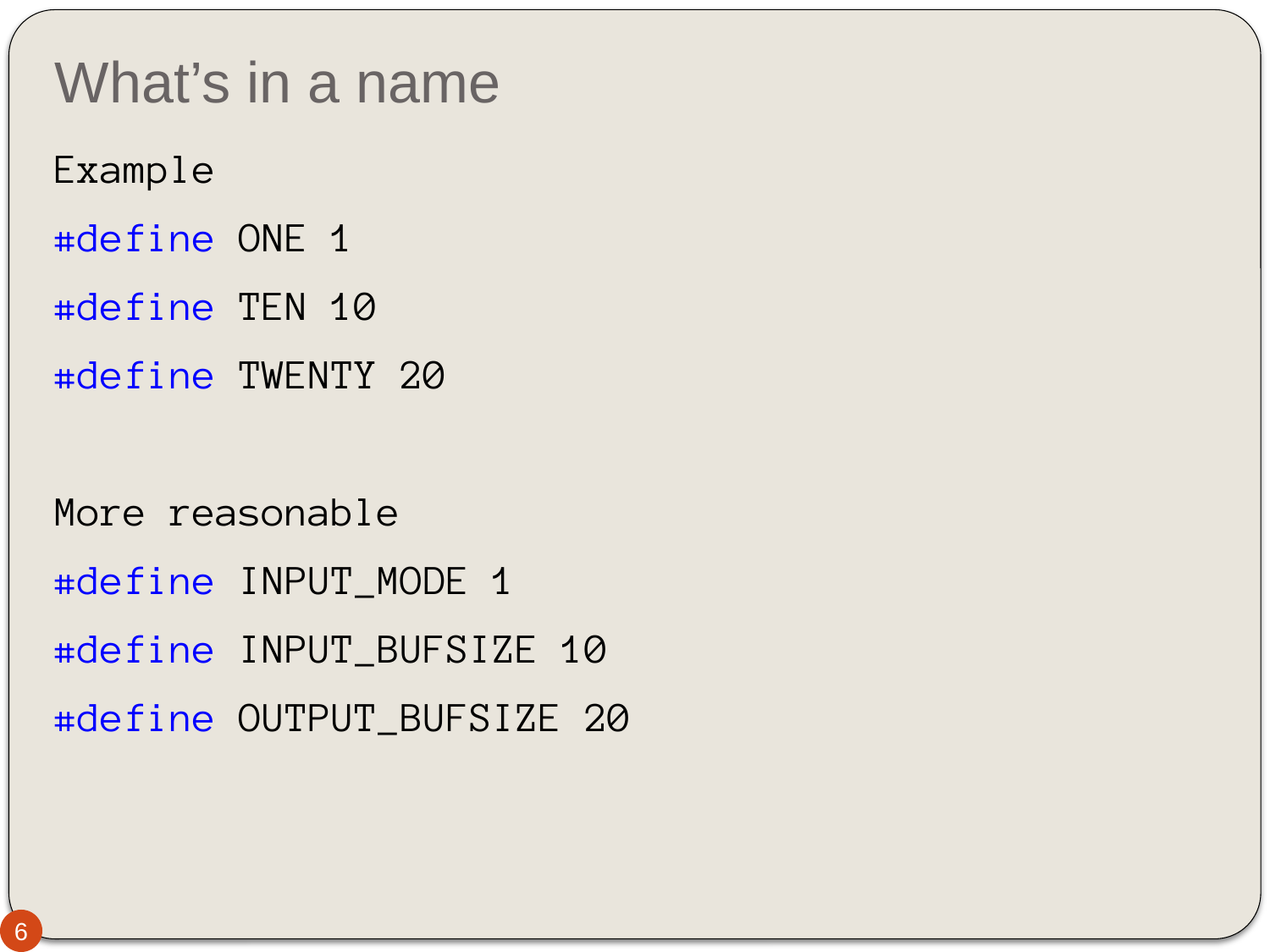

# What’s in a name
Example
#define ONE 1
#define TEN 10
#define TWENTY 20

More reasonable
#define INPUT_MODE 1
#define INPUT_BUFSIZE 10
#define OUTPUT_BUFSIZE 20

6